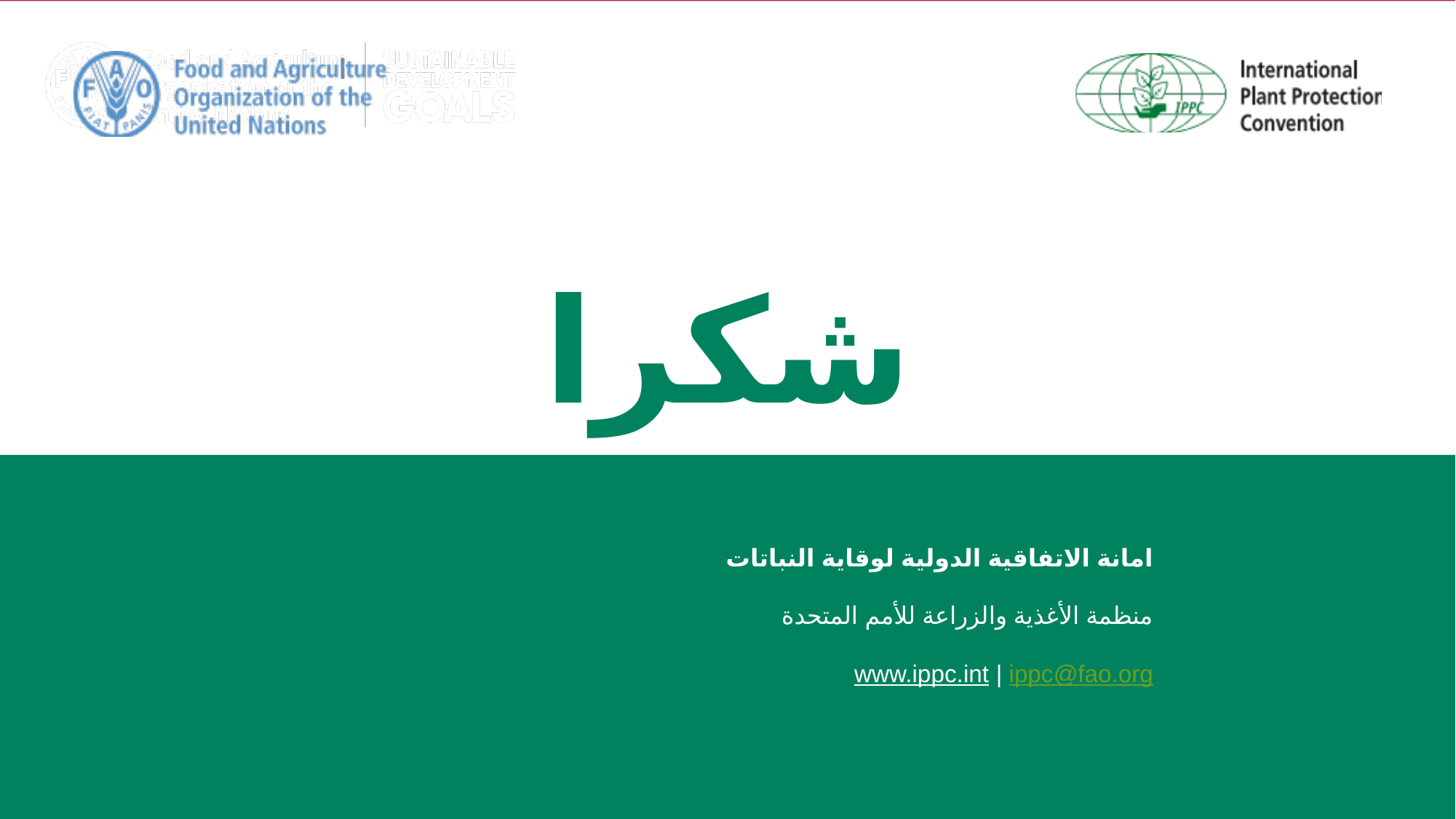

# شكرا
امانة الاتفاقية الدولية لوقاية النباتات
منظمة الأغذية والزراعة للأمم المتحدة
ippc@fao.org | www.ippc.int